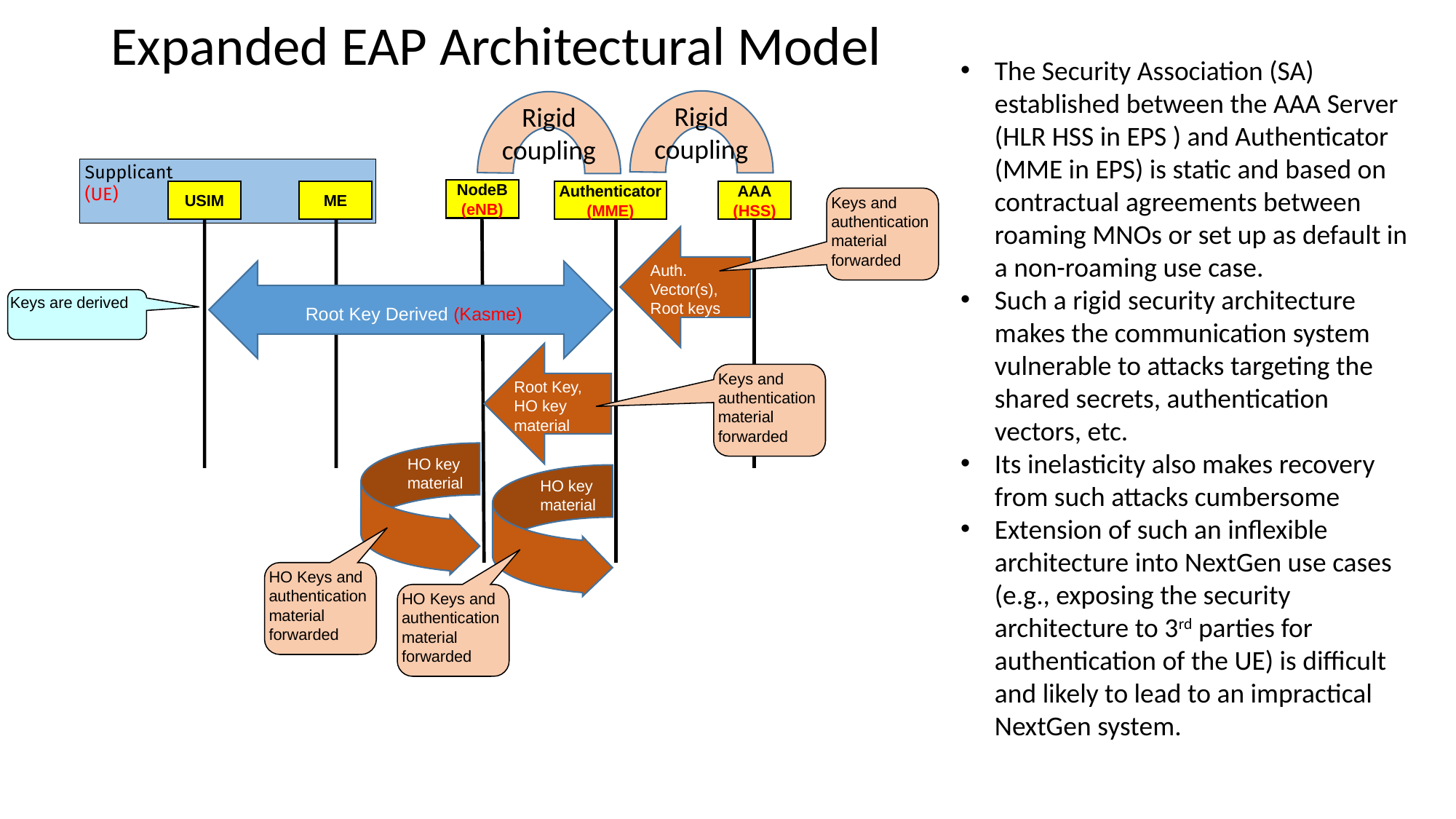

# Expanded EAP Architectural Model
The Security Association (SA) established between the AAA Server (HLR HSS in EPS ) and Authenticator (MME in EPS) is static and based on contractual agreements between roaming MNOs or set up as default in a non-roaming use case.
Such a rigid security architecture makes the communication system vulnerable to attacks targeting the shared secrets, authentication vectors, etc.
Its inelasticity also makes recovery from such attacks cumbersome
Extension of such an inflexible architecture into NextGen use cases (e.g., exposing the security architecture to 3rd parties for authentication of the UE) is difficult and likely to lead to an impractical NextGen system.

Rigid coupling
Rigid coupling
Supplicant
(UE)

NodeB
(eNB)
USIM
ME
Authenticator
(MME)
AAA
(HSS)
Keys and authentication material forwarded

Auth. Vector(s), Root keys

Keys are derived
Root Key Derived (Kasme)

Keys and authentication material forwarded
Root Key,
HO key material

HO key material

HO key material
HO Keys and authentication material forwarded
HO Keys and authentication material forwarded